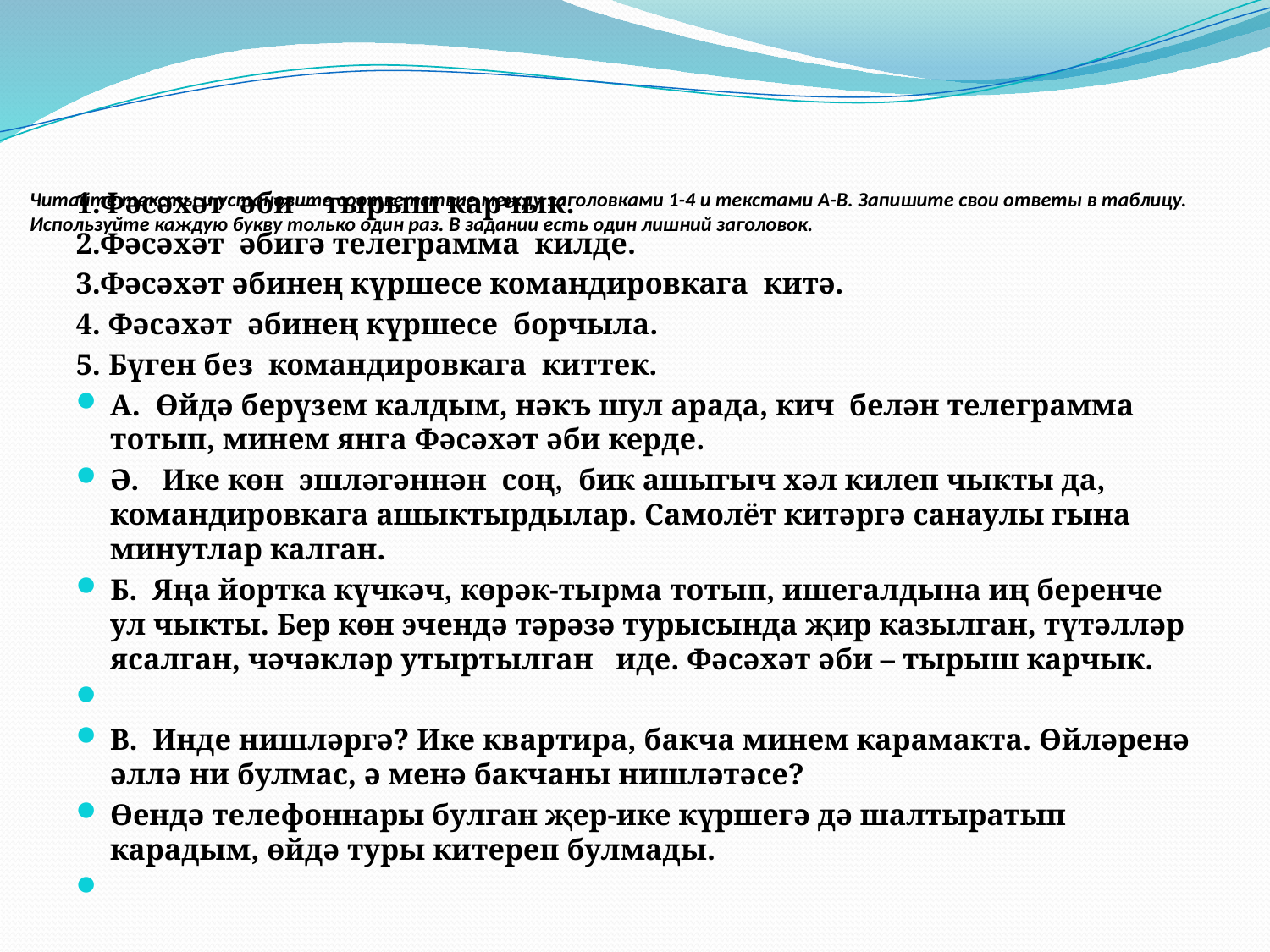

# Читайте тексты и установите соответствие между заголовками 1-4 и текстами А-В. Запишите свои ответы в таблицу. Используйте каждую букву только один раз. В задании есть один лишний заголовок.
1.Фәсәхәт  әби – тырыш карчык.
2.Фәсәхәт  әбигә телеграмма  килде.
3.Фәсәхәт әбинең күршесе командировкага  китә.
4. Фәсәхәт  әбинең күршесе  борчыла.
5. Бүген без  командировкага  киттек.
А.  Өйдә берүзем калдым, нәкъ шул арада, кич  белән телеграмма тотып, минем янга Фәсәхәт әби керде.
Ә.   Ике көн  эшләгәннән  соң,  бик ашыгыч хәл килеп чыкты да, командировкага ашыктырдылар. Самолёт китәргә санаулы гына минутлар калган.
Б.  Яңа йортка күчкәч, көрәк-тырма тотып, ишегалдына иң беренче ул чыкты. Бер көн эчендә тәрәзә турысында җир казылган, түтәлләр ясалган, чәчәкләр утыртылган   иде. Фәсәхәт әби – тырыш карчык.

В.  Инде нишләргә? Ике квартира, бакча минем карамакта. Өйләренә әллә ни булмас, ә менә бакчаны нишләтәсе?
Өендә телефоннары булган җер-ике күршегә дә шалтыратып карадым, өйдә туры китереп булмады.